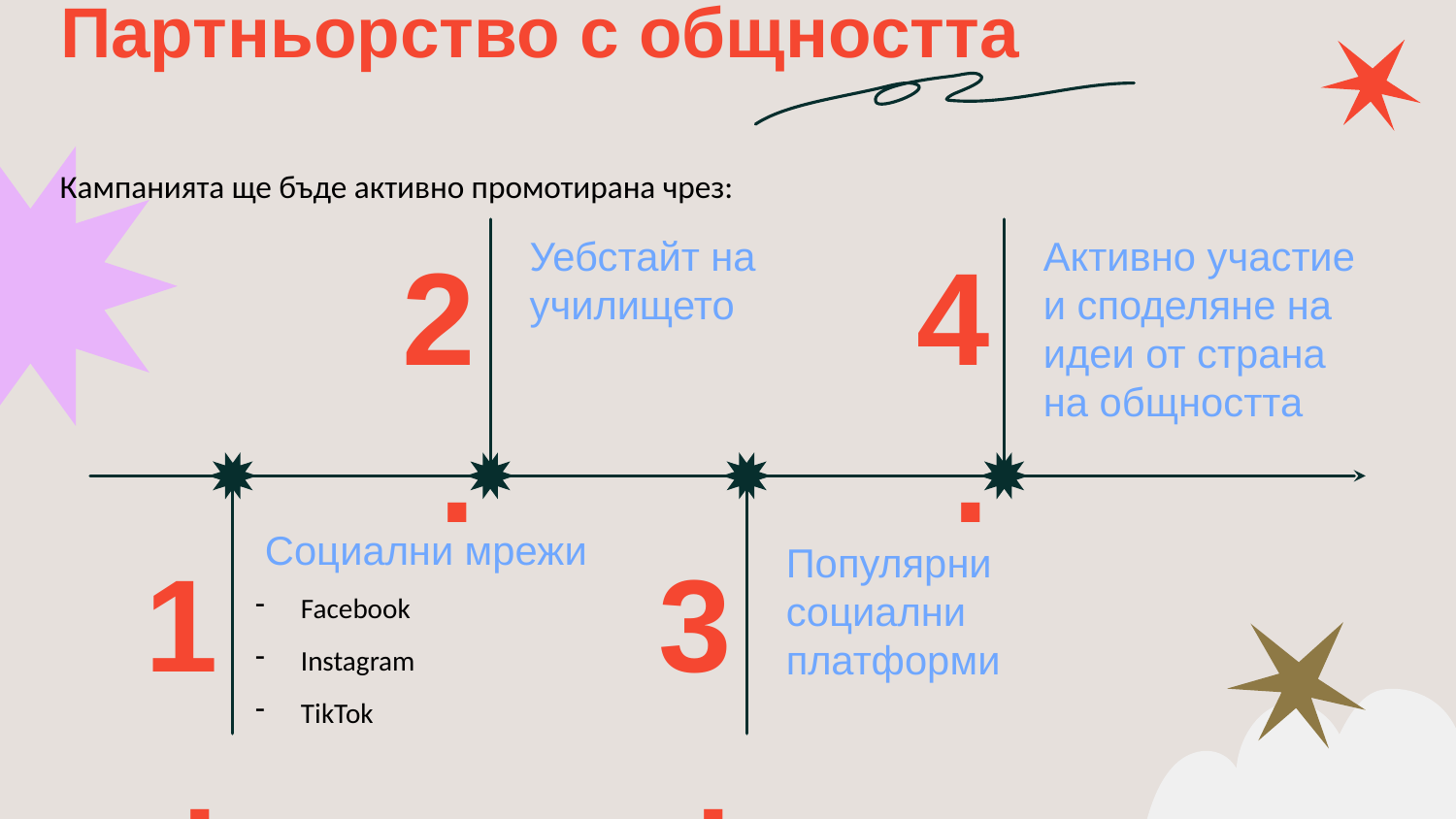

# Партньорство с общността

Кампанията ще бъде активно промотирана чрез:
Уебстайт на
училището
Активно участие
и споделяне на идеи от страна на общността
2.
4.

Социални мрежи
Популярни социални платформи
1.
3.
Facebook
Instagram
TikTok